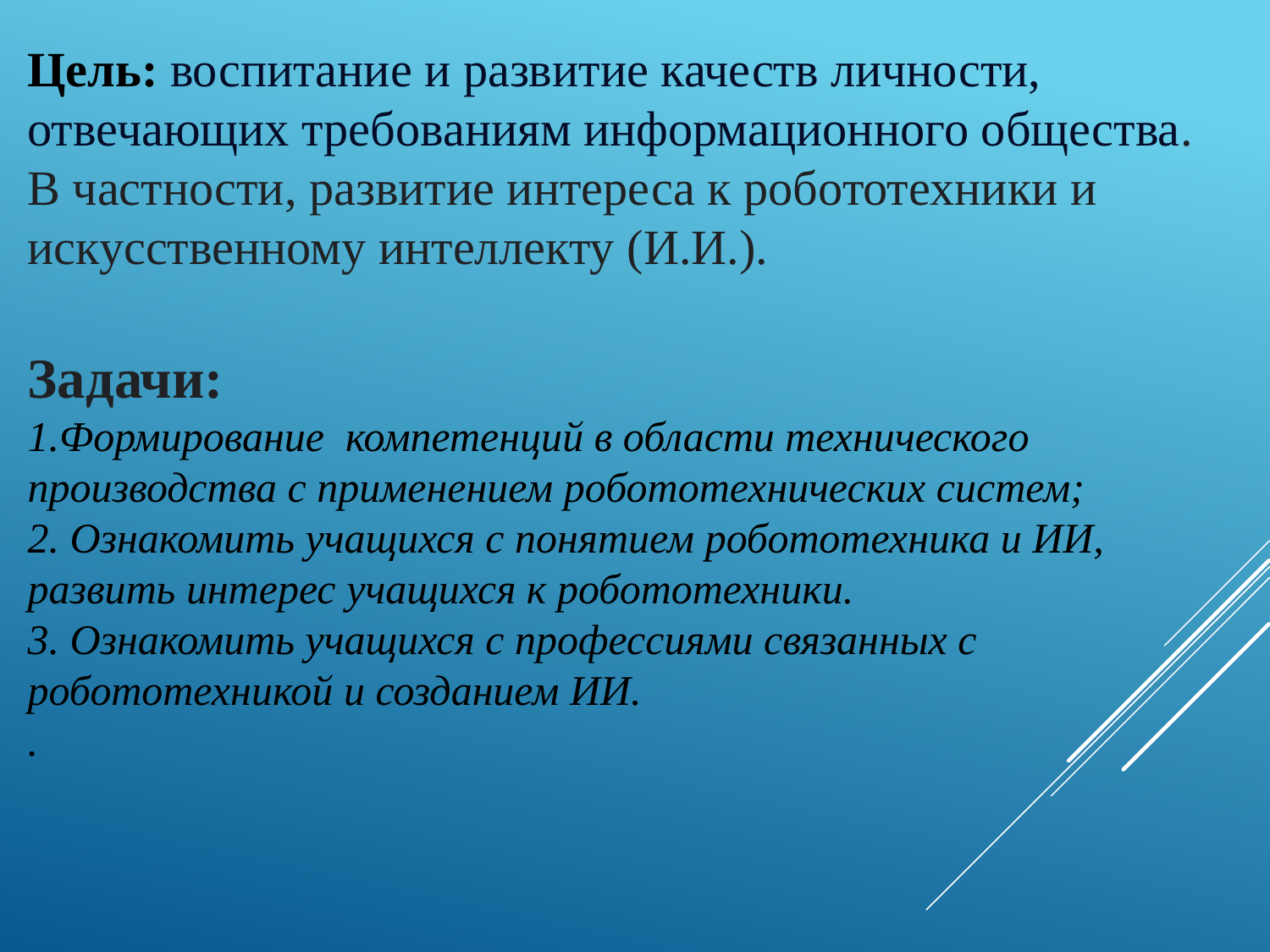

Цель: воспитание и развитие качеств личности, отвечающих требованиям информационного общества. В частности, развитие интереса к робототехники и искусственному интеллекту (И.И.).

Задачи:
1.Формирование  компетенций в области технического производства с применением робототехнических систем;
2. Ознакомить учащихся с понятием робототехника и ИИ, развить интерес учащихся к робототехники.
3. Ознакомить учащихся с профессиями связанных с робототехникой и созданием ИИ.
.